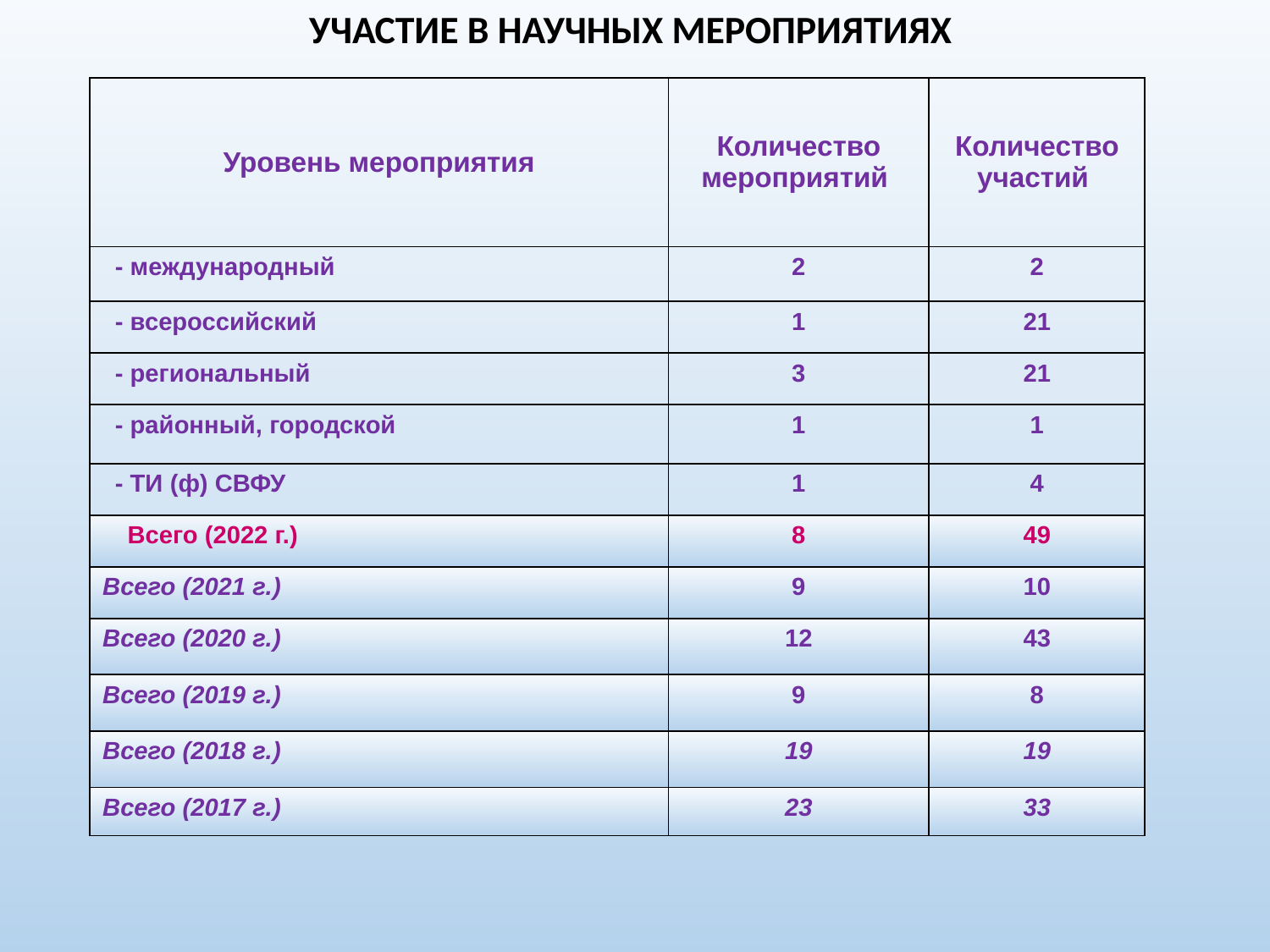

УЧАСТИЕ В НАУЧНЫХ МЕРОПРИЯТИЯХ
| Уровень мероприятия | Количество мероприятий | Количество участий |
| --- | --- | --- |
| - международный | 2 | 2 |
| - всероссийский | 1 | 21 |
| - региональный | 3 | 21 |
| - районный, городской | 1 | 1 |
| - ТИ (ф) СВФУ | 1 | 4 |
| Всего (2022 г.) | 8 | 49 |
| Всего (2021 г.) | 9 | 10 |
| Всего (2020 г.) | 12 | 43 |
| Всего (2019 г.) | 9 | 8 |
| Всего (2018 г.) | 19 | 19 |
| Всего (2017 г.) | 23 | 33 |